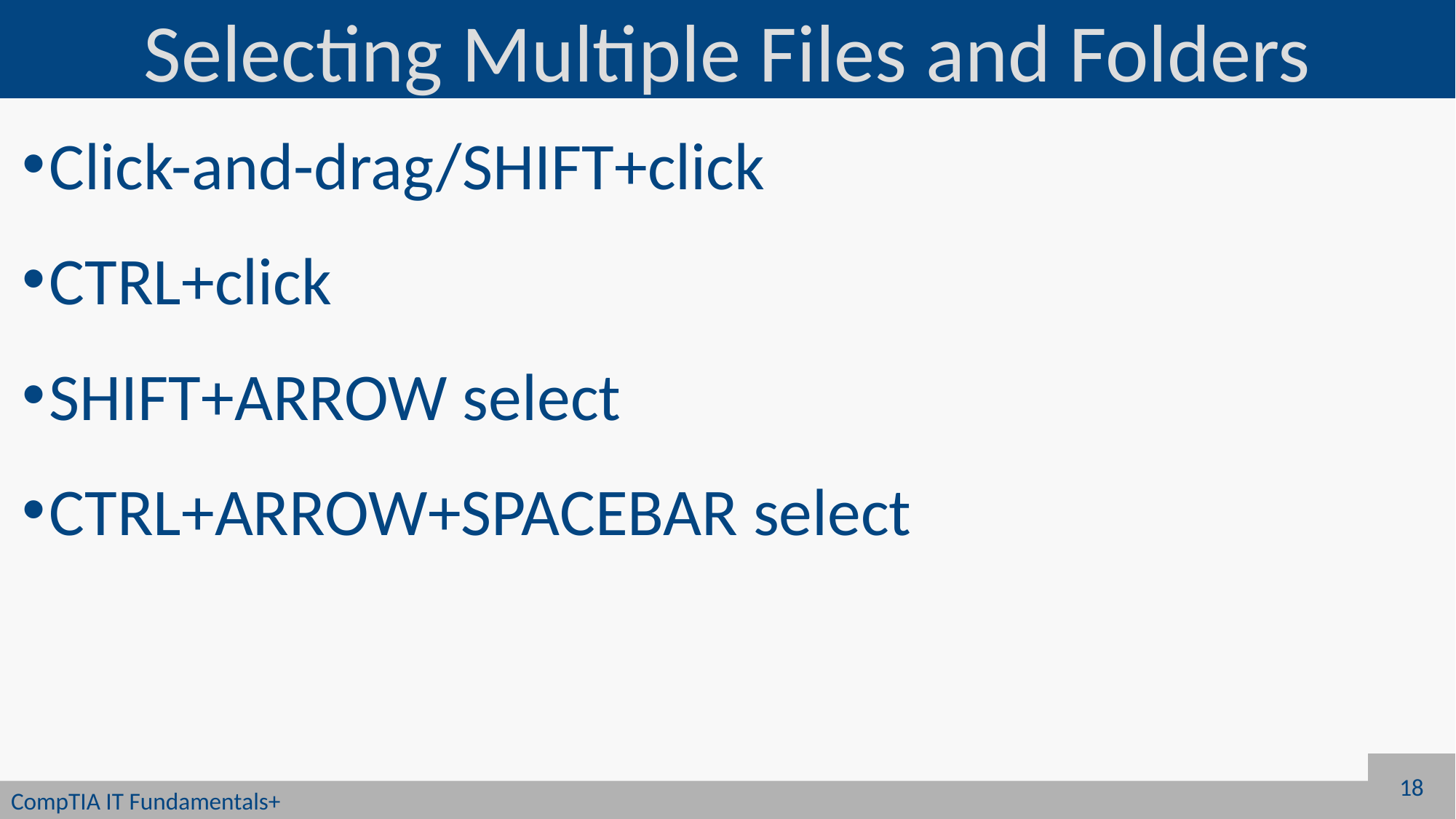

# Selecting Multiple Files and Folders
Click-and-drag/SHIFT+click
CTRL+click
SHIFT+ARROW select
CTRL+ARROW+SPACEBAR select
18
CompTIA IT Fundamentals+